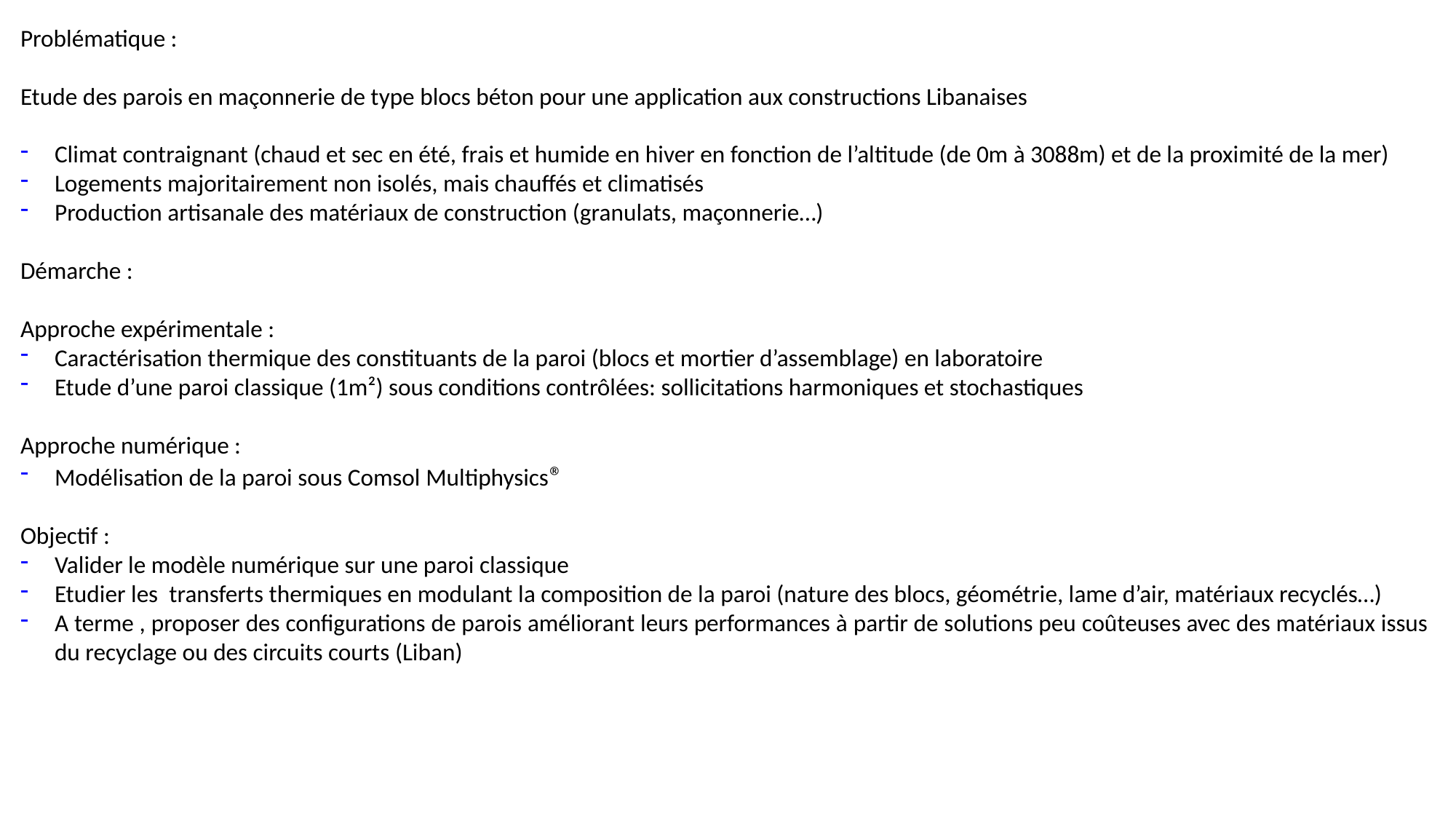

Problématique :

Etude des parois en maçonnerie de type blocs béton pour une application aux constructions Libanaises

Climat contraignant (chaud et sec en été, frais et humide en hiver en fonction de l’altitude (de 0m à 3088m) et de la proximité de la mer)
Logements majoritairement non isolés, mais chauffés et climatisés
Production artisanale des matériaux de construction (granulats, maçonnerie…)

Démarche :

Approche expérimentale :
Caractérisation thermique des constituants de la paroi (blocs et mortier d’assemblage) en laboratoire
Etude d’une paroi classique (1m²) sous conditions contrôlées: sollicitations harmoniques et stochastiques

Approche numérique :
Modélisation de la paroi sous Comsol Multiphysics®

Objectif :
Valider le modèle numérique sur une paroi classique
Etudier les  transferts thermiques en modulant la composition de la paroi (nature des blocs, géométrie, lame d’air, matériaux recyclés…)
A terme , proposer des configurations de parois améliorant leurs performances à partir de solutions peu coûteuses avec des matériaux issus du recyclage ou des circuits courts (Liban)